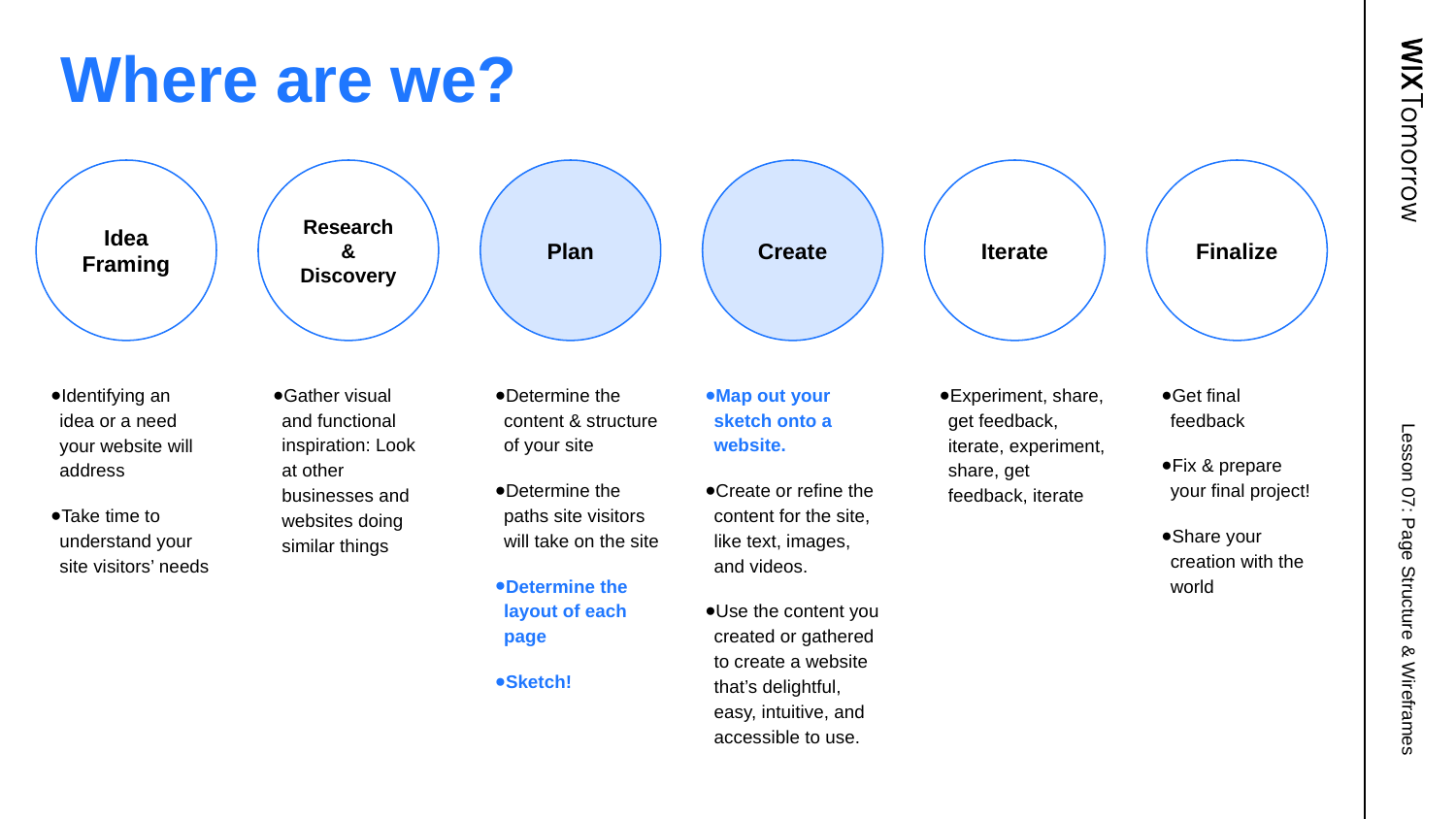

# Where are we?
Idea Framing
Research & Discovery
Plan
Create
Iterate
Finalize
Gather visual and functional inspiration: Look at other businesses and websites doing similar things
Map out your sketch onto a website.
Create or refine the content for the site, like text, images, and videos.
Use the content you created or gathered to create a website that’s delightful, easy, intuitive, and accessible to use.

Identifying an idea or a need your website will address
Take time to understand your site visitors’ needs

Experiment, share, get feedback, iterate, experiment, share, get feedback, iterate

Get final feedback
Fix & prepare your final project!
Share your creation with the world
Determine the content & structure of your site
Determine the paths site visitors will take on the site
Determine the layout of each page
Sketch!